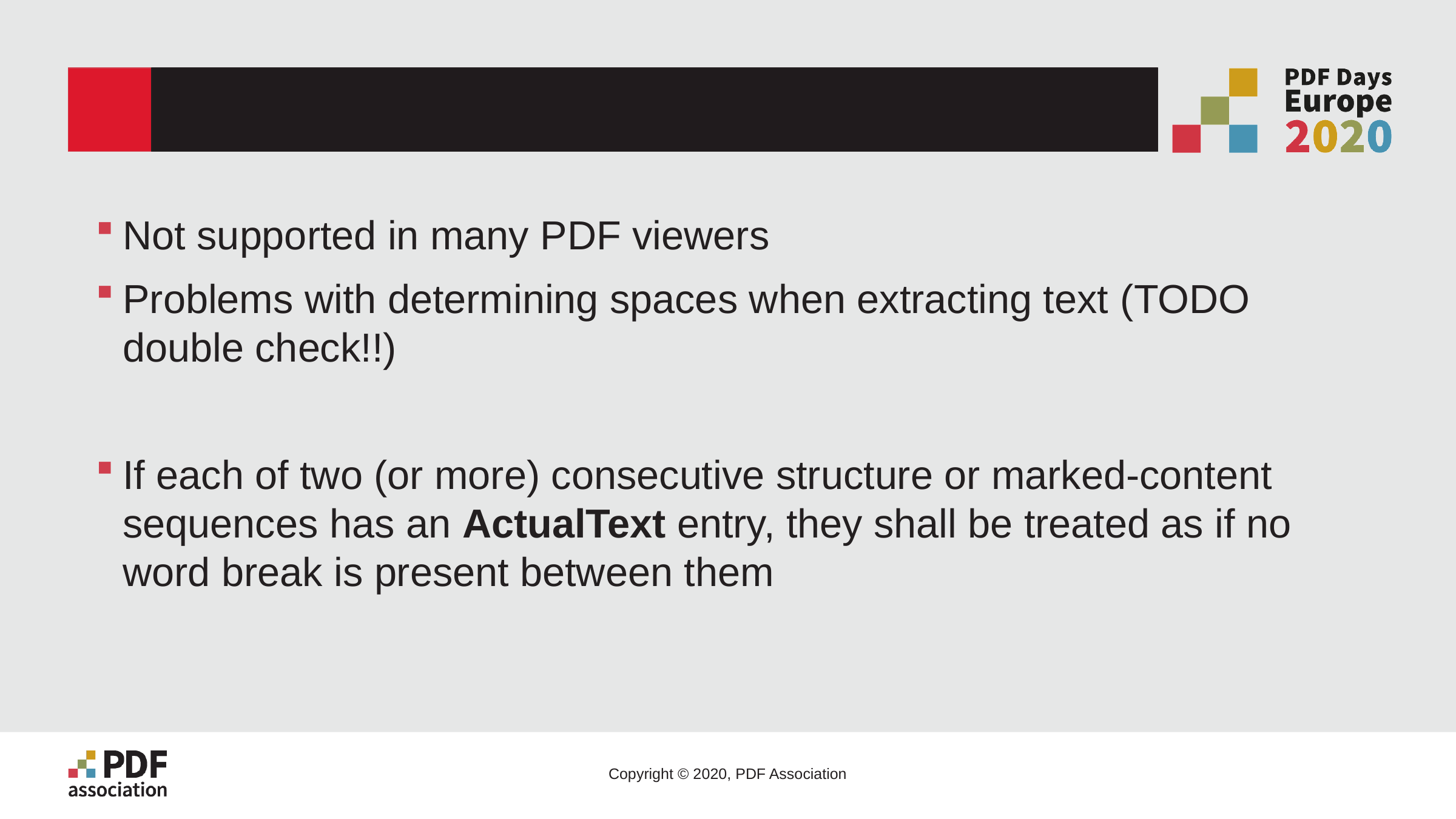

# /ActualText
Not supported in many PDF viewers
Problems with determining spaces when extracting text (TODO double check!!)

If each of two (or more) consecutive structure or marked-content sequences has an ActualText entry, they shall be treated as if no word break is present between them
17
Copyright © 2020, PDF Association